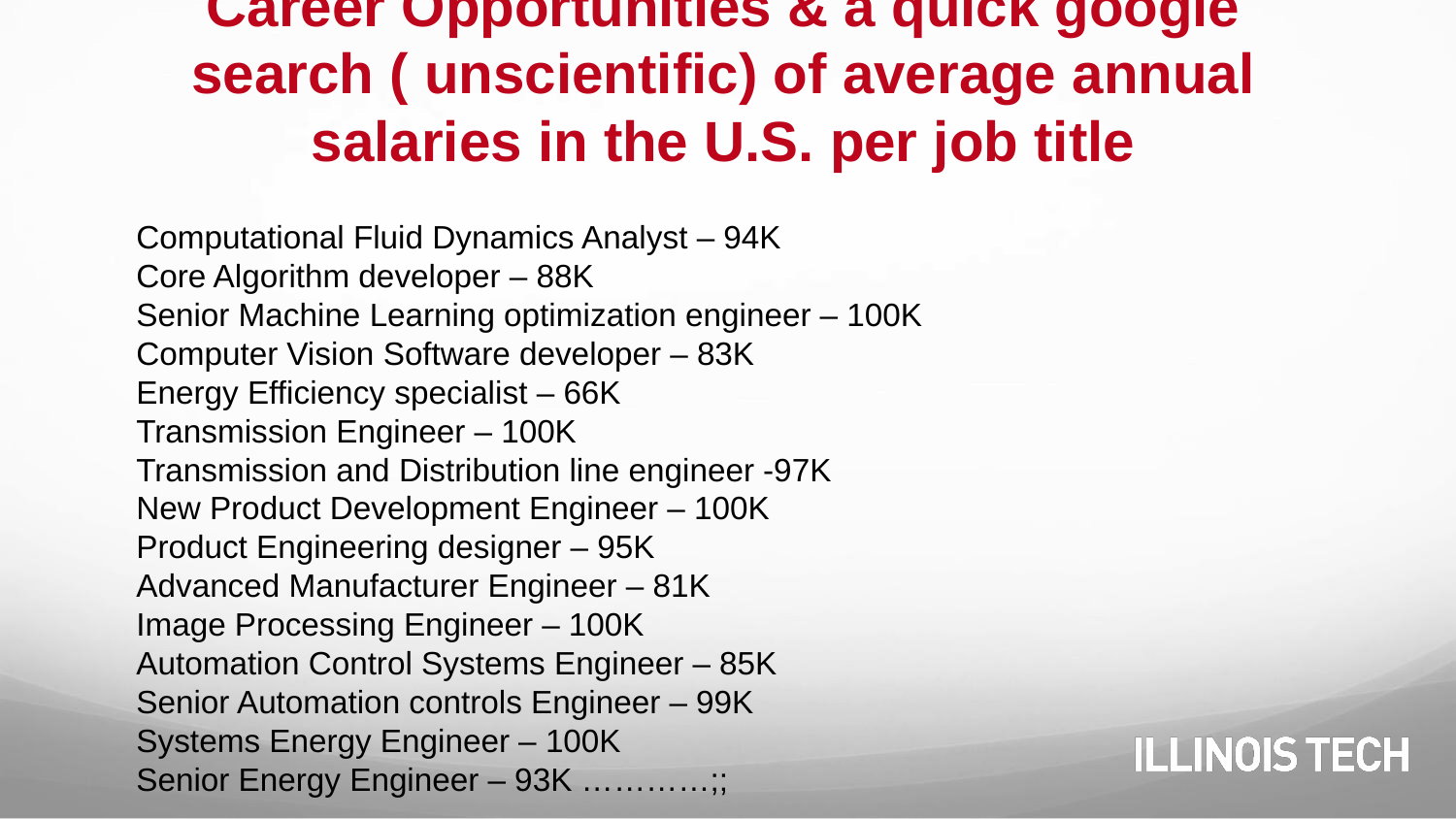

# Career Opportunities & a quick google search ( unscientific) of average annual salaries in the U.S. per job title

Computational Fluid Dynamics Analyst – 94K
Core Algorithm developer – 88K
Senior Machine Learning optimization engineer – 100K
Computer Vision Software developer – 83K
Energy Efficiency specialist – 66K
Transmission Engineer – 100K
Transmission and Distribution line engineer -97K
New Product Development Engineer – 100K
Product Engineering designer – 95K
Advanced Manufacturer Engineer – 81K
Image Processing Engineer – 100K
Automation Control Systems Engineer – 85K
Senior Automation controls Engineer – 99K
Systems Energy Engineer – 100K
Senior Energy Engineer – 93K …………;;